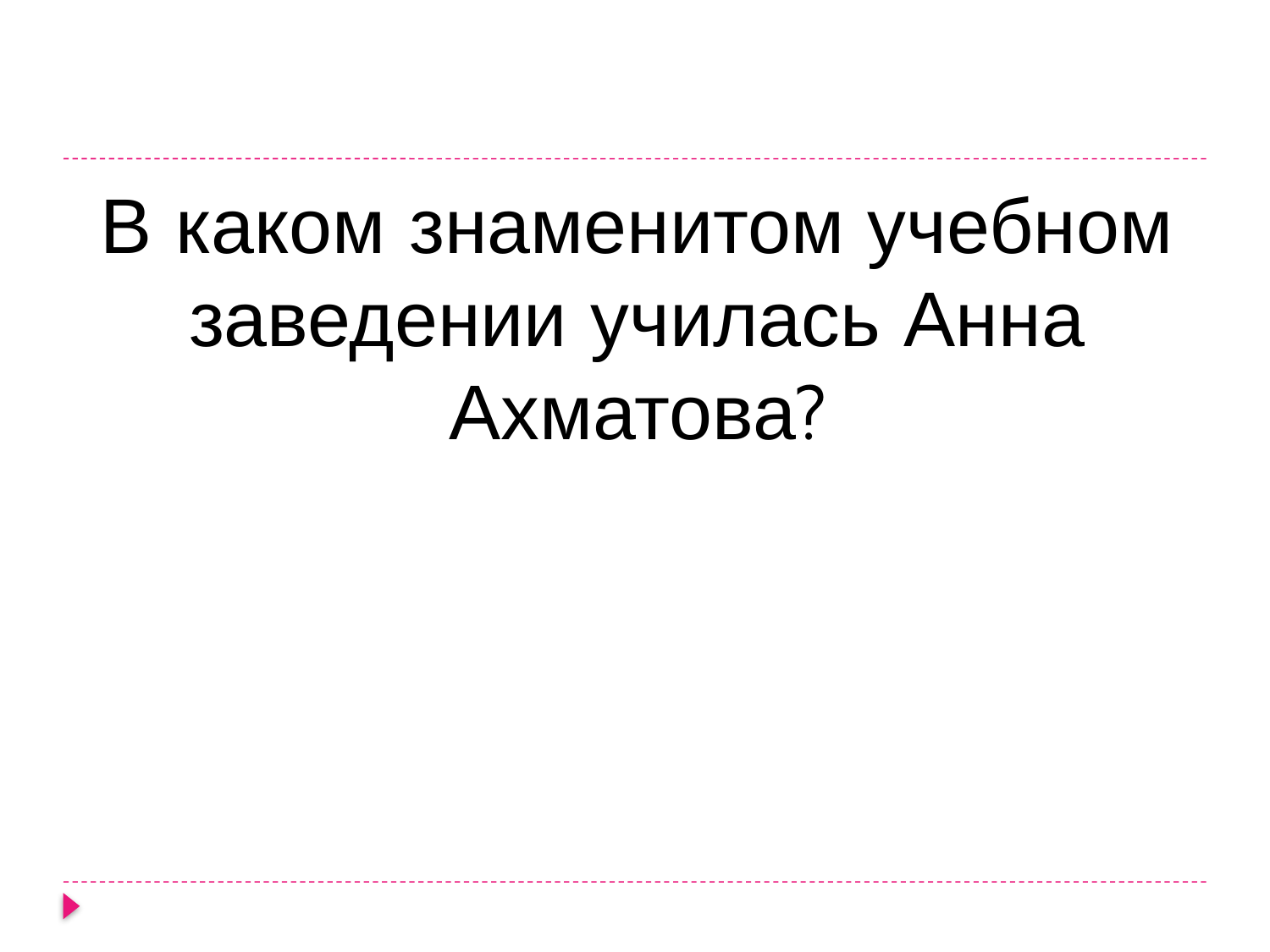

В каком знаменитом учебном заведении училась Анна Ахматова?